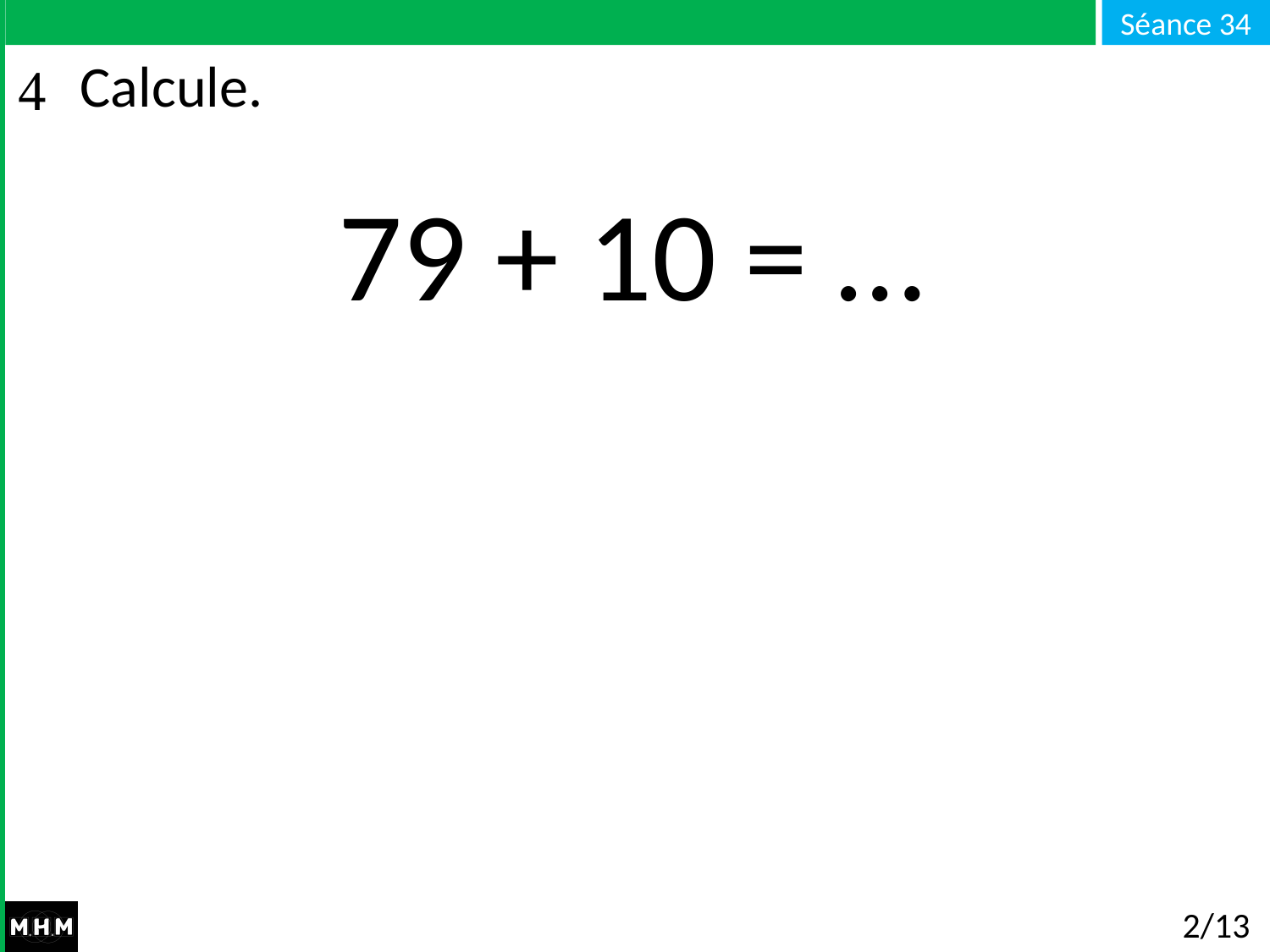

# Calcule.
79 + 10 = …
2/13